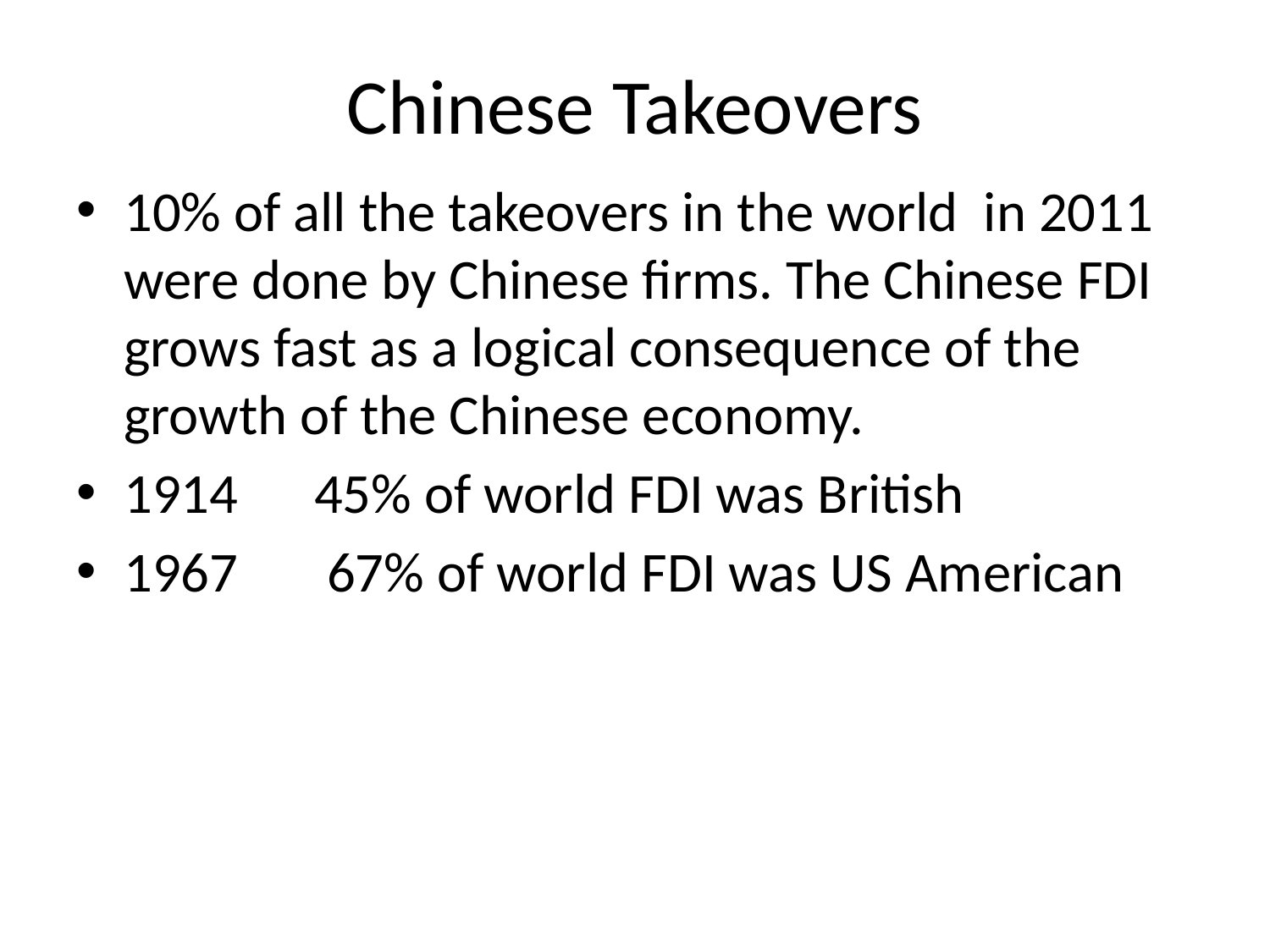

# Chinese Takeovers
10% of all the takeovers in the world  in 2011 were done by Chinese firms. The Chinese FDI grows fast as a logical consequence of the growth of the Chinese economy.
1914      45% of world FDI was British
1967       67% of world FDI was US American